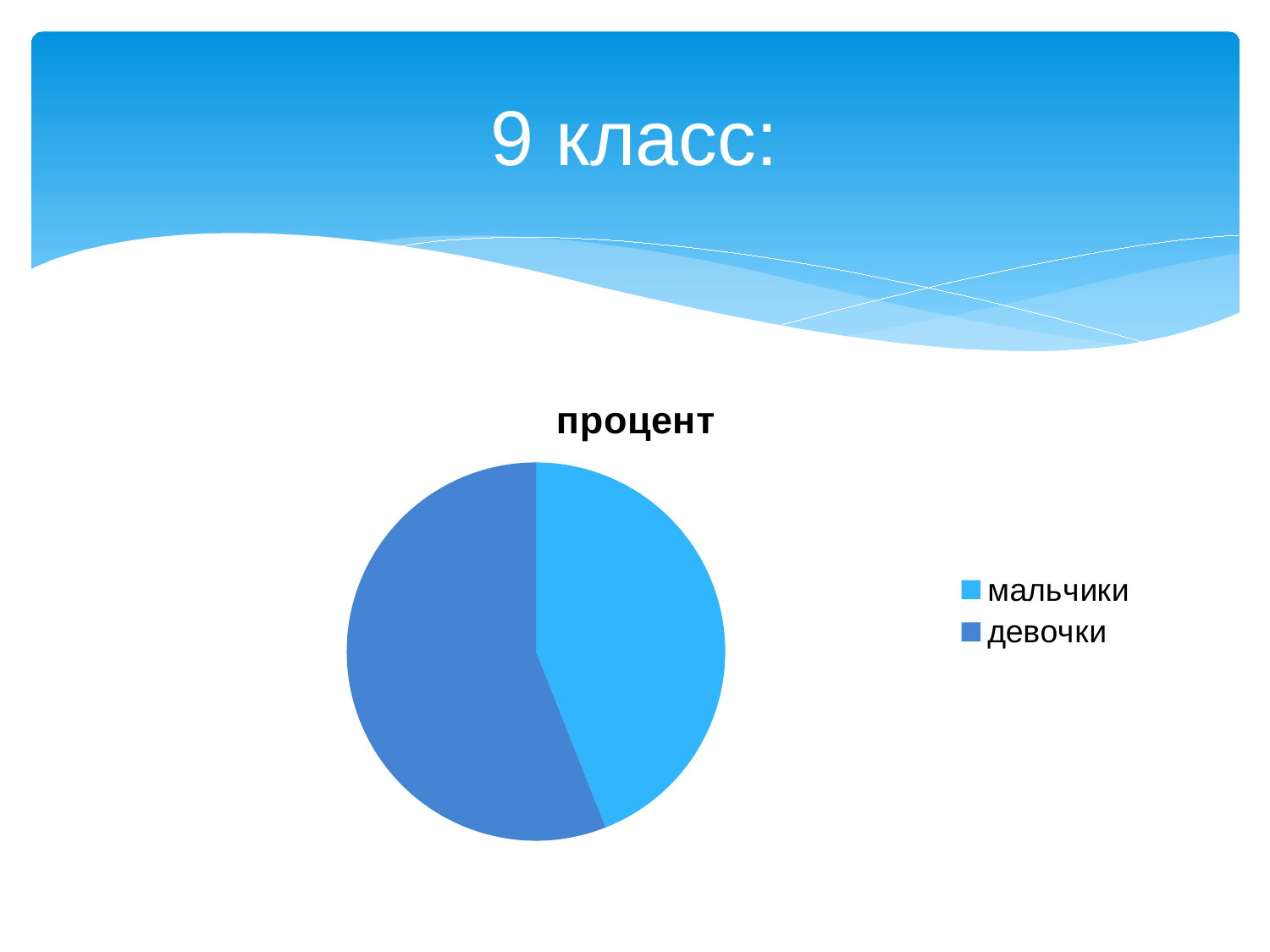

# 9 класс:

### Chart:

| Category | процент |
|---|---|
| мальчики | 44.0 |
| девочки | 56.0 |